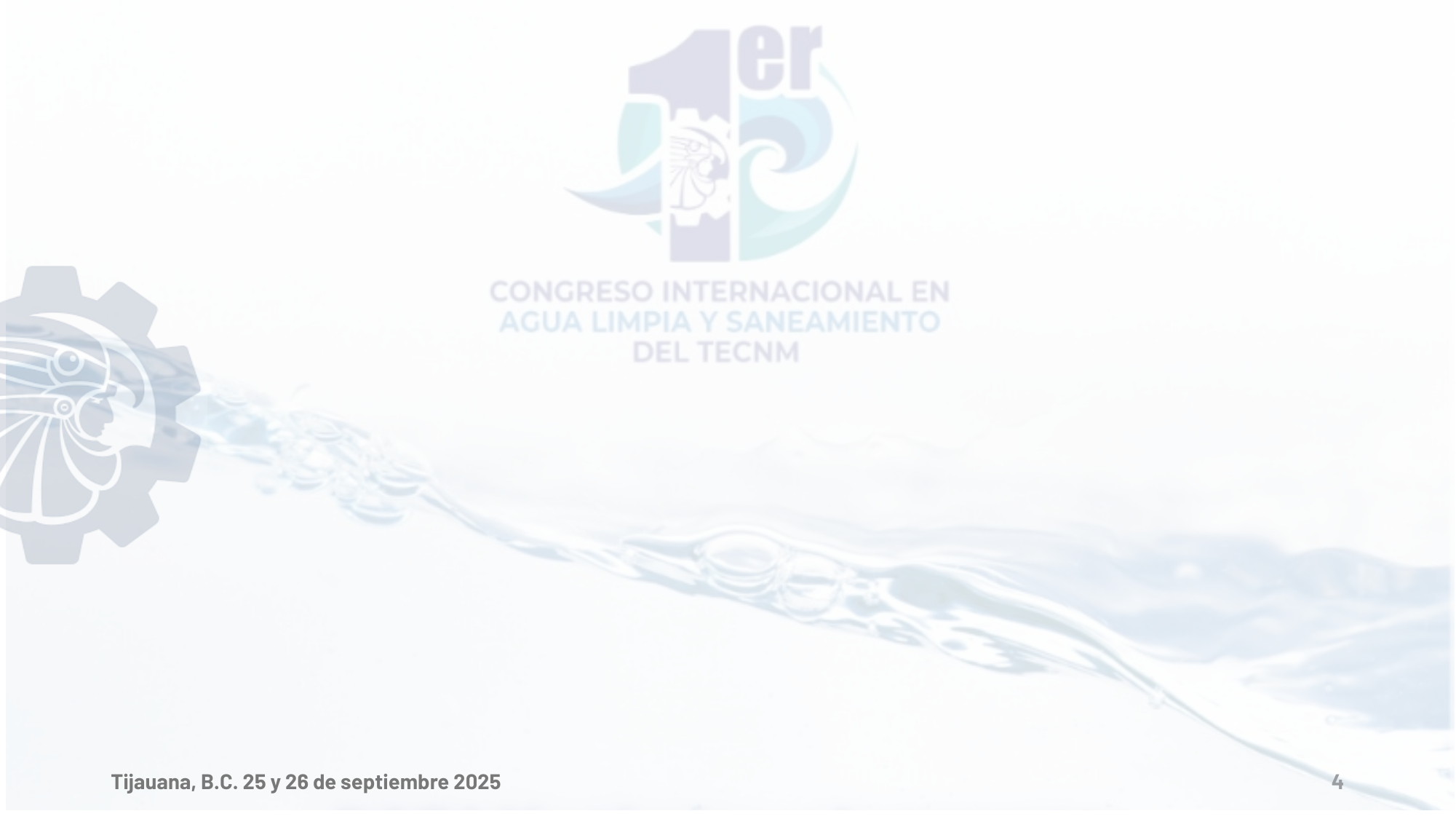

#

Tijauana, B.C. 25 y 26 de septiembre 2025
4